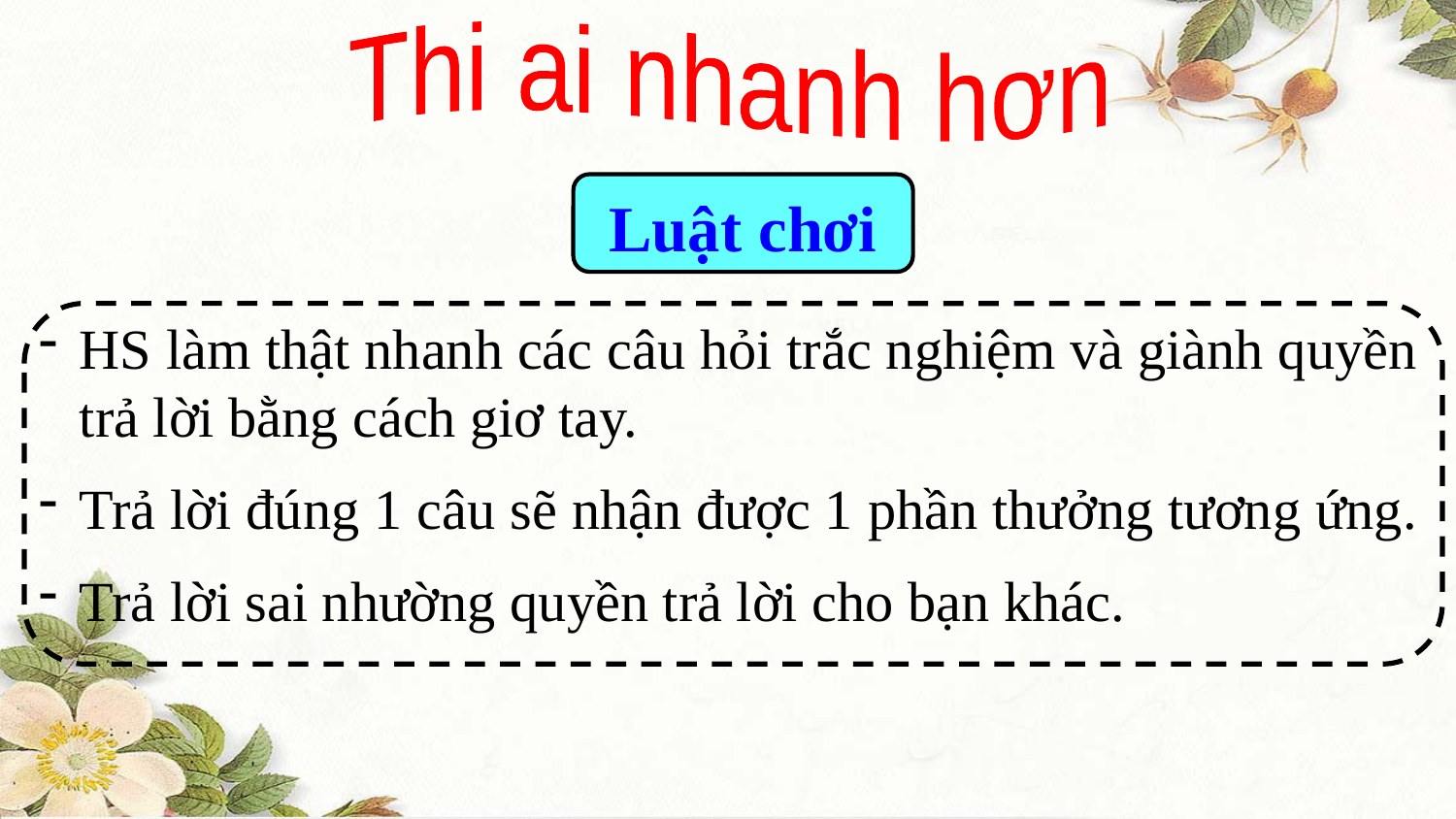

Thi ai nhanh hơn
Luật chơi

HS làm thật nhanh các câu hỏi trắc nghiệm và giành quyền trả lời bằng cách giơ tay.
Trả lời đúng 1 câu sẽ nhận được 1 phần thưởng tương ứng.
Trả lời sai nhường quyền trả lời cho bạn khác.